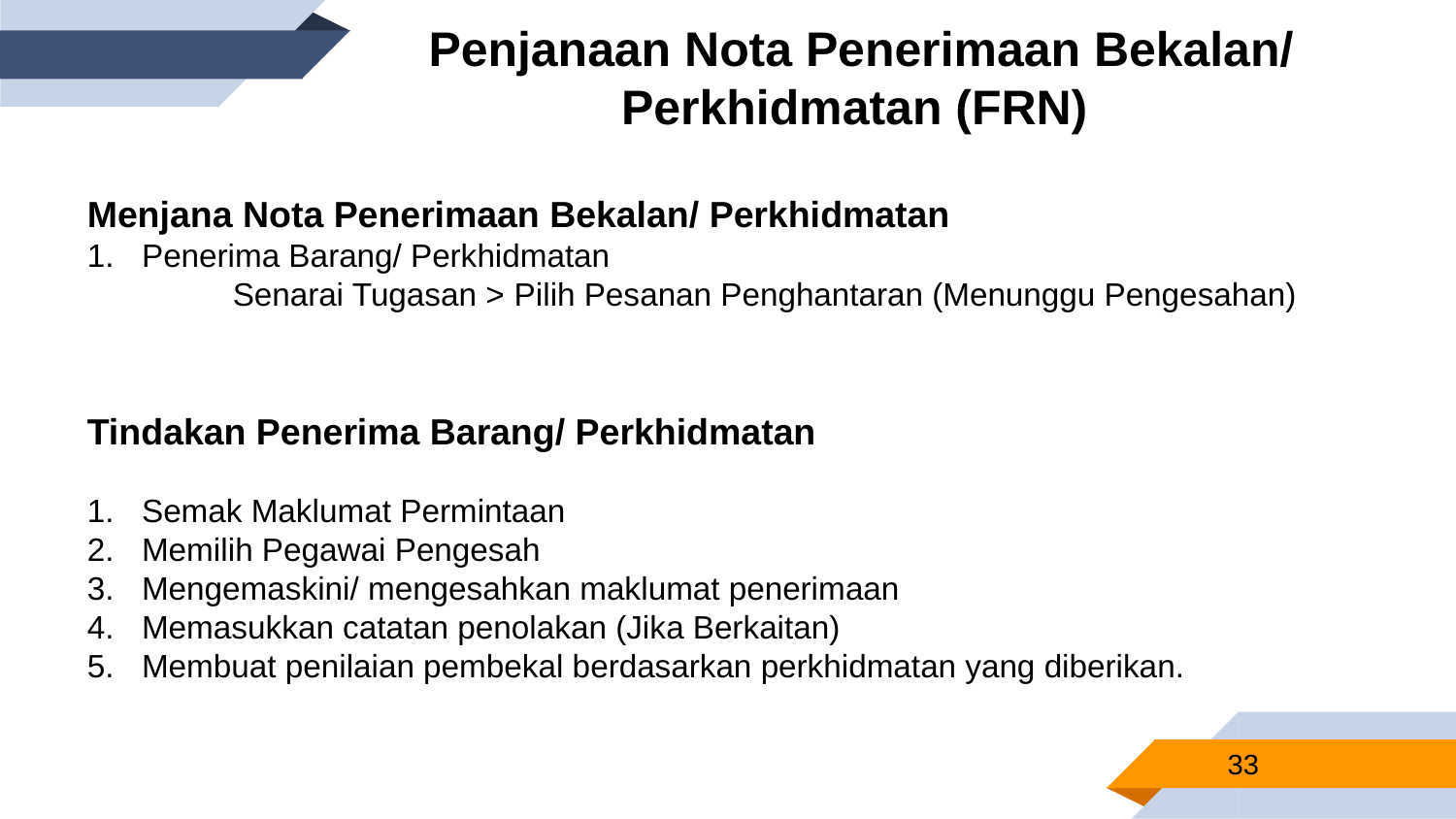

Penjanaan Nota Penerimaan Bekalan/ Perkhidmatan (FRN)
Menjana Nota Penerimaan Bekalan/ Perkhidmatan
Penerima Barang/ Perkhidmatan
	Senarai Tugasan > Pilih Pesanan Penghantaran (Menunggu Pengesahan)

Tindakan Penerima Barang/ Perkhidmatan

Semak Maklumat Permintaan
Memilih Pegawai Pengesah
Mengemaskini/ mengesahkan maklumat penerimaan
Memasukkan catatan penolakan (Jika Berkaitan)
Membuat penilaian pembekal berdasarkan perkhidmatan yang diberikan.

33